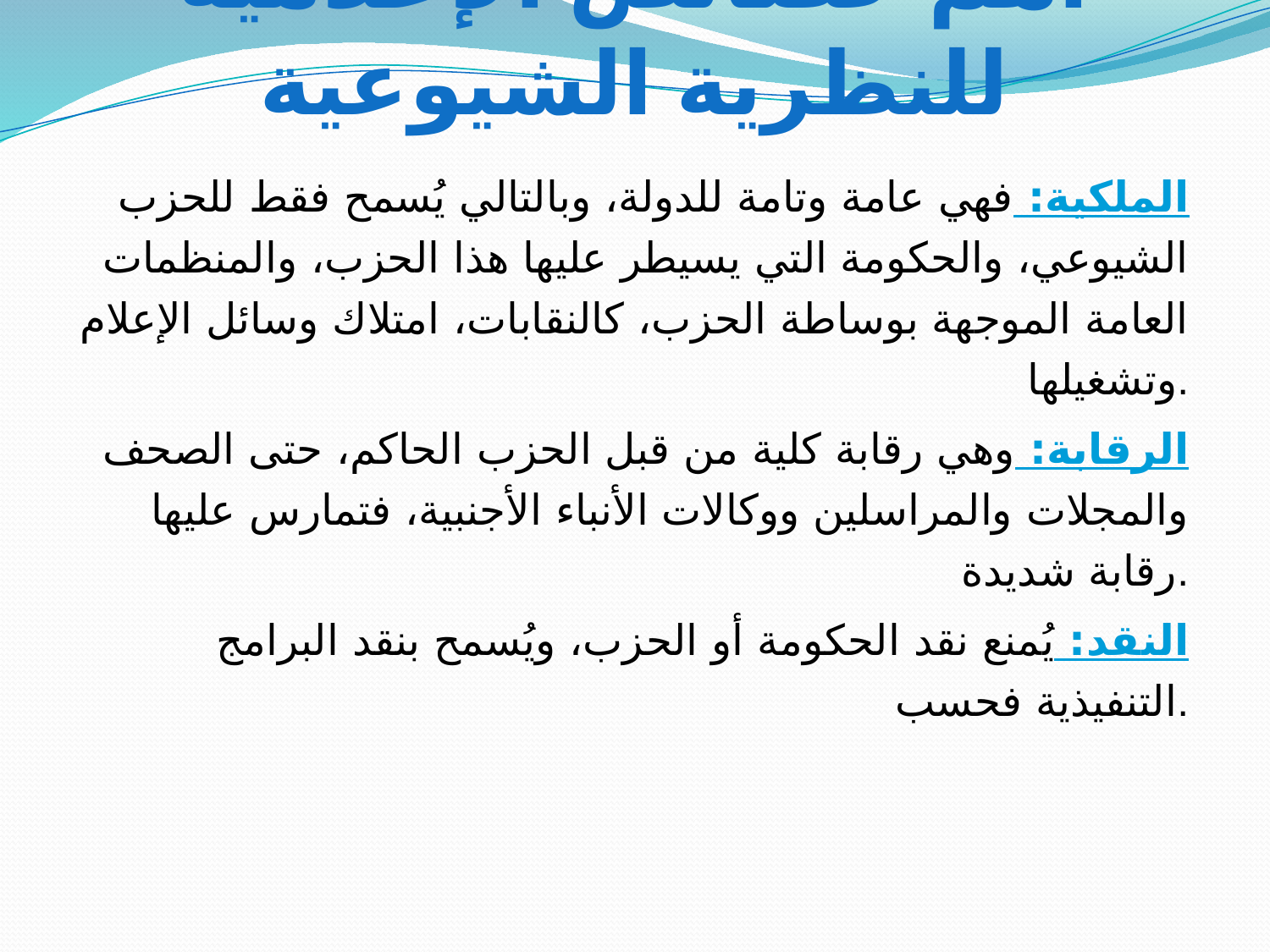

# أهم خصائص الإعلامية للنظرية الشيوعية
الملكية: فهي عامة وتامة للدولة، وبالتالي يُسمح فقط للحزب الشيوعي، والحكومة التي يسيطر عليها هذا الحزب، والمنظمات العامة الموجهة بوساطة الحزب، كالنقابات، امتلاك وسائل الإعلام وتشغيلها.
الرقابة: وهي رقابة كلية من قبل الحزب الحاكم، حتى الصحف والمجلات والمراسلين ووكالات الأنباء الأجنبية، فتمارس عليها رقابة شديدة.
النقد: يُمنع نقد الحكومة أو الحزب، ويُسمح بنقد البرامج التنفيذية فحسب.